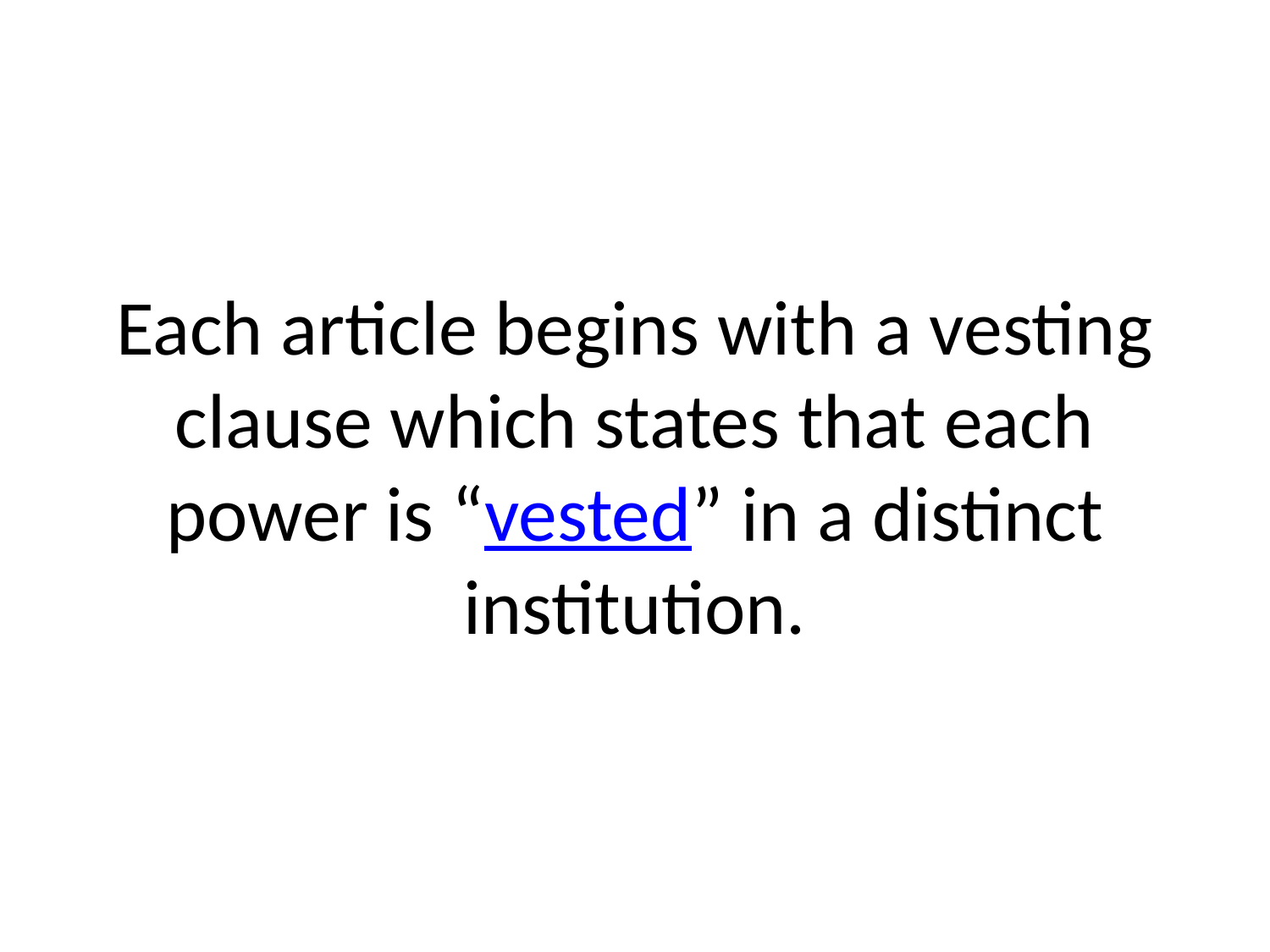

# Each article begins with a vesting clause which states that each power is “vested” in a distinct institution.